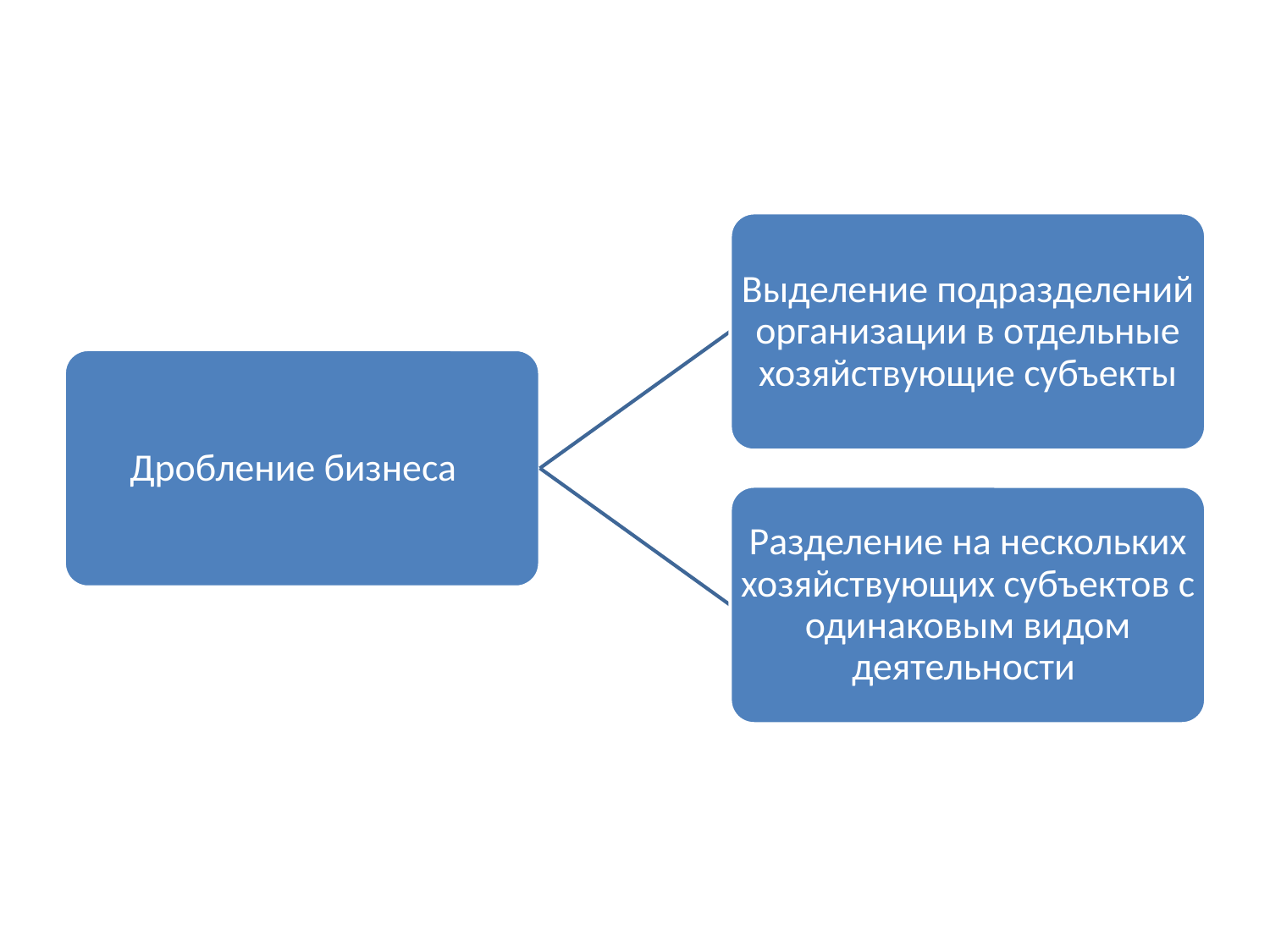

Дробление бизнеса

Выделение подразделений организации в отдельные хозяйствующие субъекты

Разделение на нескольких хозяйствующих субъектов с одинаковым видом деятельности